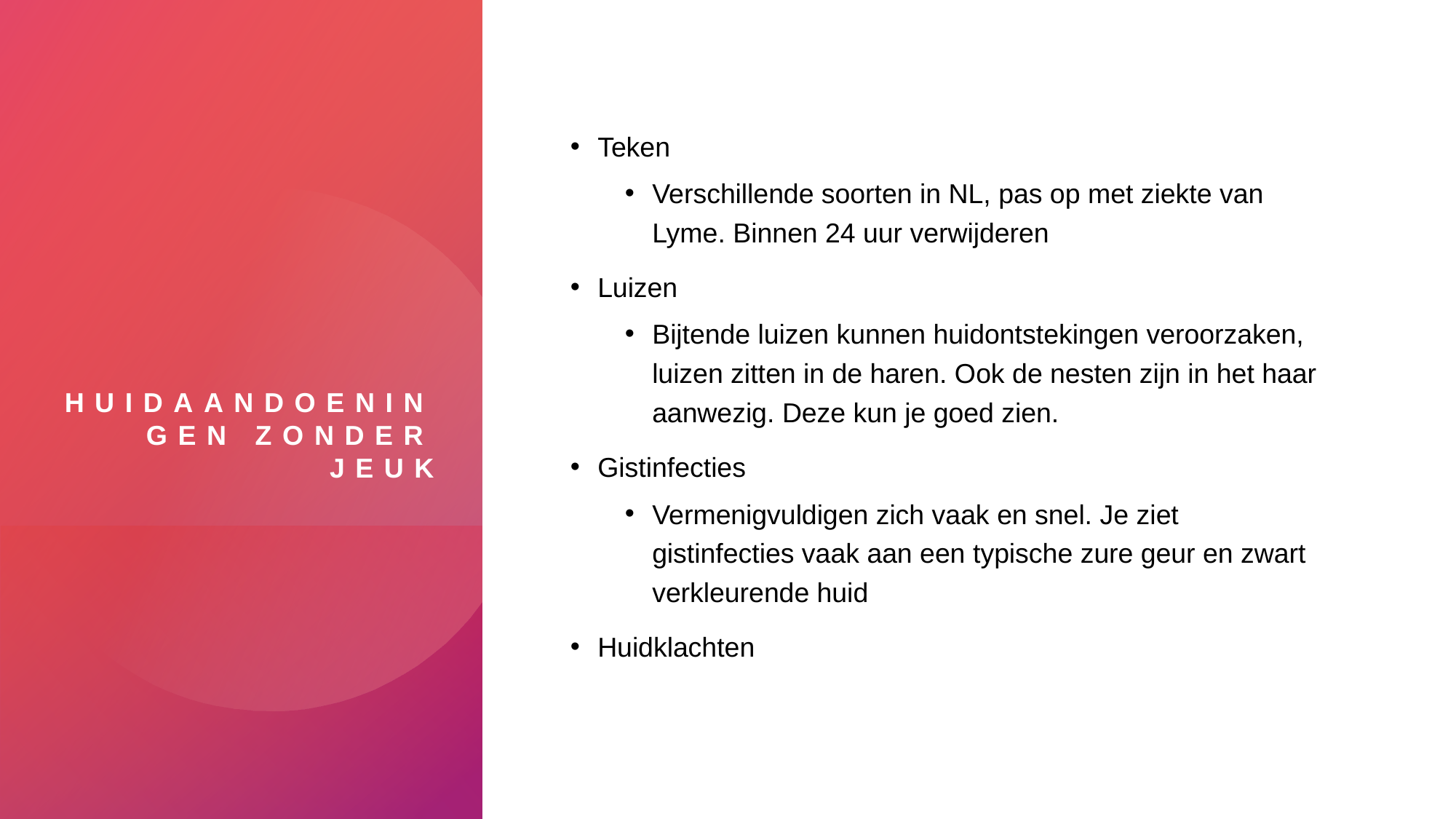

# Huidaandoeningen zonder jeuk
Teken
Verschillende soorten in NL, pas op met ziekte van Lyme. Binnen 24 uur verwijderen
Luizen
Bijtende luizen kunnen huidontstekingen veroorzaken, luizen zitten in de haren. Ook de nesten zijn in het haar aanwezig. Deze kun je goed zien.
Gistinfecties
Vermenigvuldigen zich vaak en snel. Je ziet gistinfecties vaak aan een typische zure geur en zwart verkleurende huid
Huidklachten